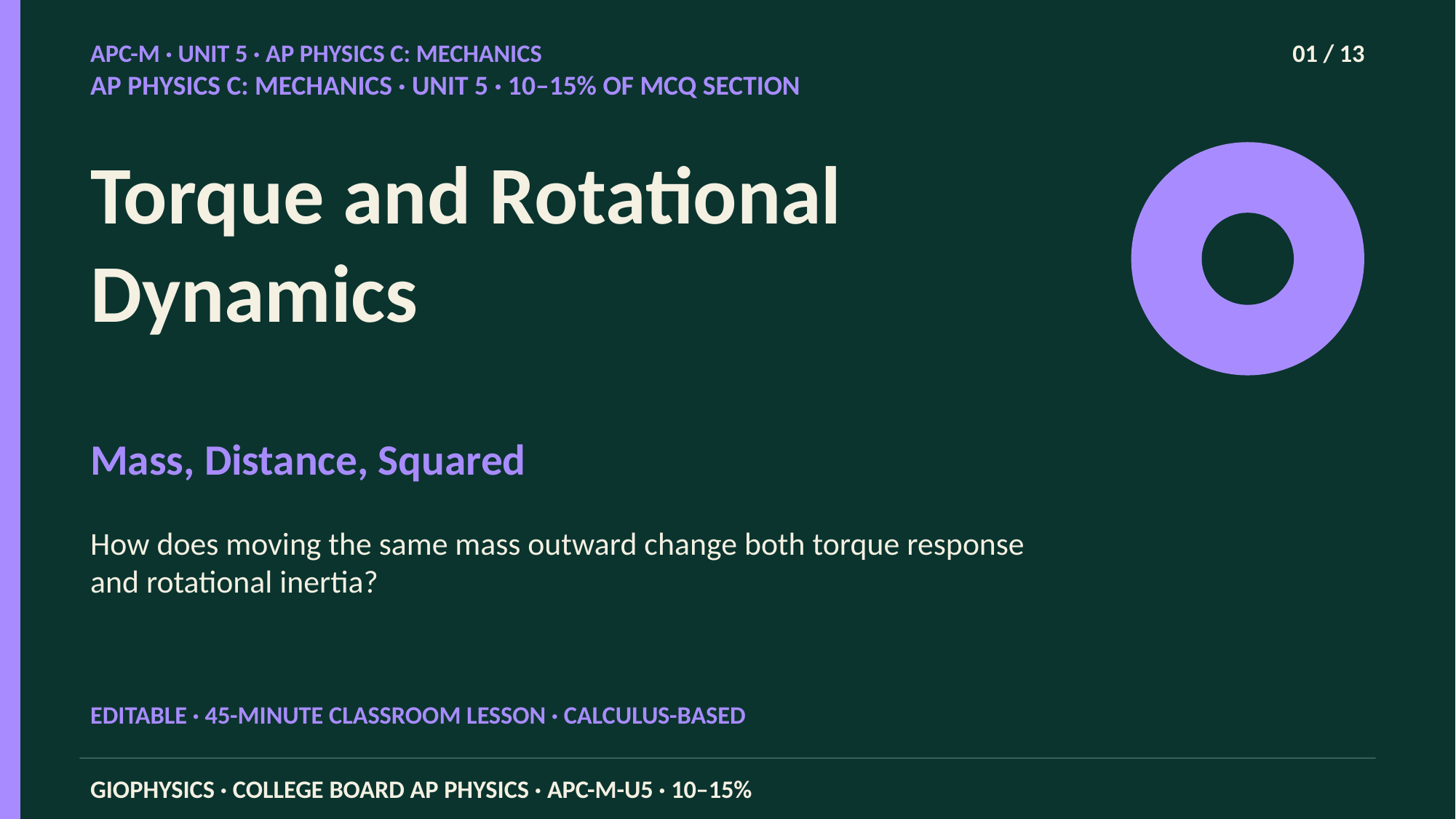

APC-M · UNIT 5 · AP PHYSICS C: MECHANICS
01 / 13
AP PHYSICS C: MECHANICS · UNIT 5 · 10–15% OF MCQ SECTION
Torque and Rotational Dynamics

Mass, Distance, Squared
How does moving the same mass outward change both torque response and rotational inertia?
EDITABLE · 45-MINUTE CLASSROOM LESSON · CALCULUS-BASED

GIOPHYSICS · COLLEGE BOARD AP PHYSICS · APC-M-U5 · 10–15%